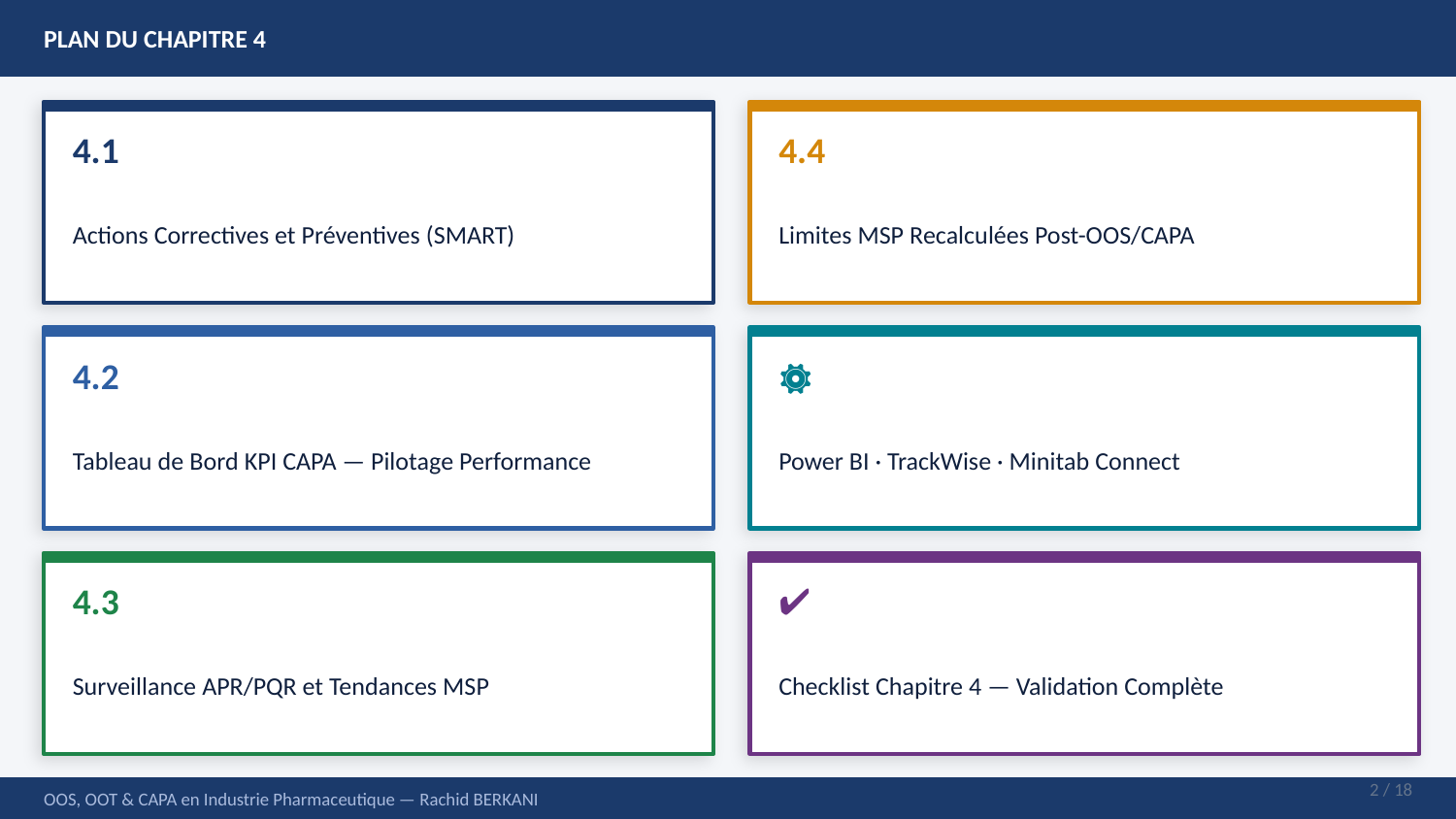

PLAN DU CHAPITRE 4

4.1
4.4
Actions Correctives et Préventives (SMART)
Limites MSP Recalculées Post-OOS/CAPA

4.2
⚙
Tableau de Bord KPI CAPA — Pilotage Performance
Power BI · TrackWise · Minitab Connect

4.3
✔
Surveillance APR/PQR et Tendances MSP
Checklist Chapitre 4 — Validation Complète
2 / 18

OOS, OOT & CAPA en Industrie Pharmaceutique — Rachid BERKANI